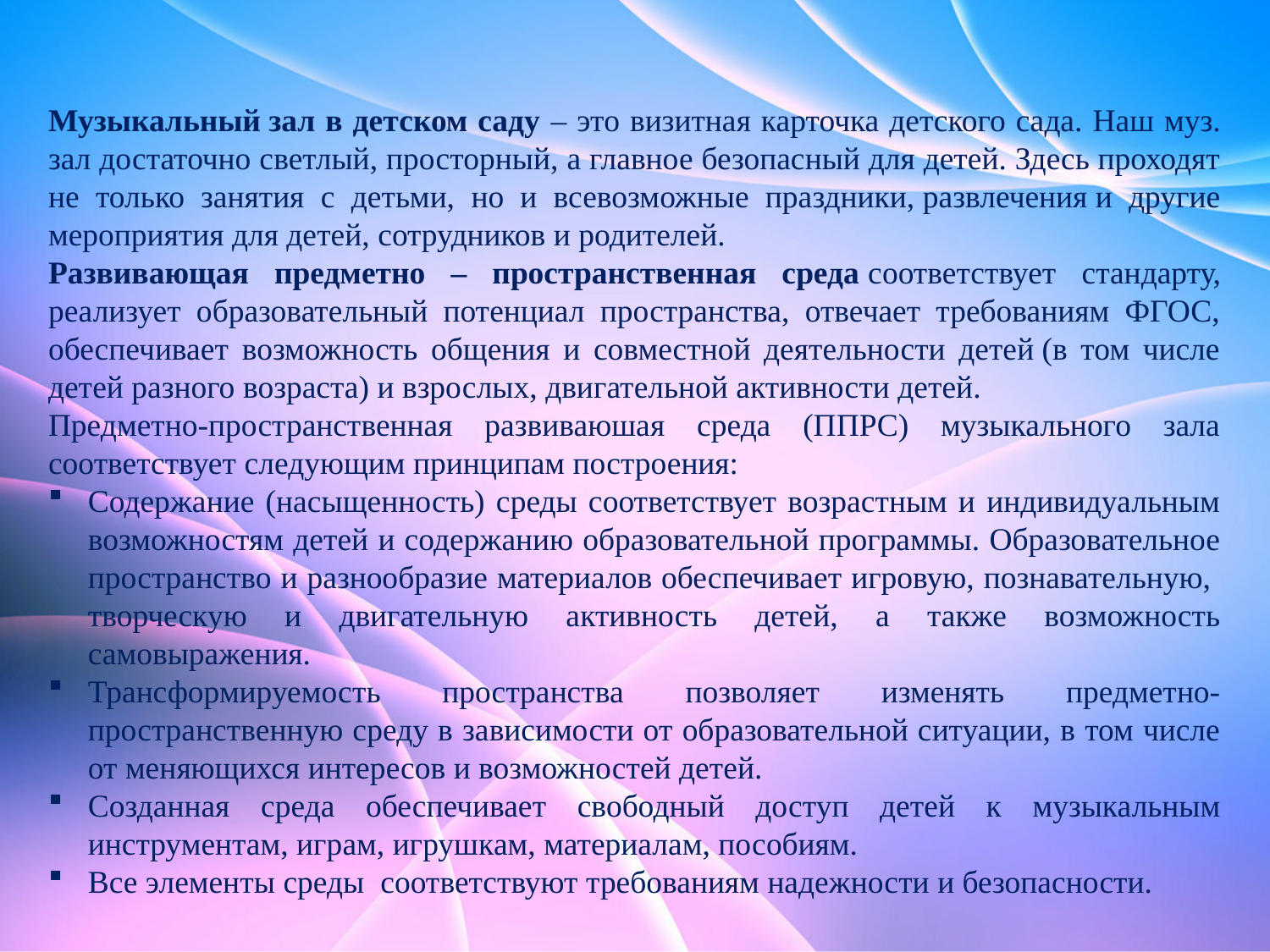

Музыкальный зал в детском саду – это визитная карточка детского сада. Наш муз. зал достаточно светлый, просторный, а главное безопасный для детей. Здесь проходят не только занятия с детьми, но и всевозможные праздники, развлечения и другие мероприятия для детей, сотрудников и родителей.
Развивающая предметно – пространственная среда соответствует стандарту, реализует образовательный потенциал пространства, отвечает требованиям ФГОС, обеспечивает возможность общения и совместной деятельности детей (в том числе детей разного возраста) и взрослых, двигательной активности детей.
Предметно-пространственная развиваюшая среда (ППРС) музыкального зала соответствует следующим принципам построения:
Содержание (насыщенность) среды соответствует возрастным и индивидуальным возможностям детей и содержанию образовательной программы. Образовательное пространство и разнообразие материалов обеспечивает игровую, познавательную,  творческую и двигательную активность детей, а также возможность самовыражения.
Трансформируемость пространства позволяет изменять предметно-пространственную среду в зависимости от образовательной ситуации, в том числе от меняющихся интересов и возможностей детей.
Созданная среда обеспечивает свободный доступ детей к музыкальным инструментам, играм, игрушкам, материалам, пособиям.
Все элементы среды  соответствуют требованиям надежности и безопасности.